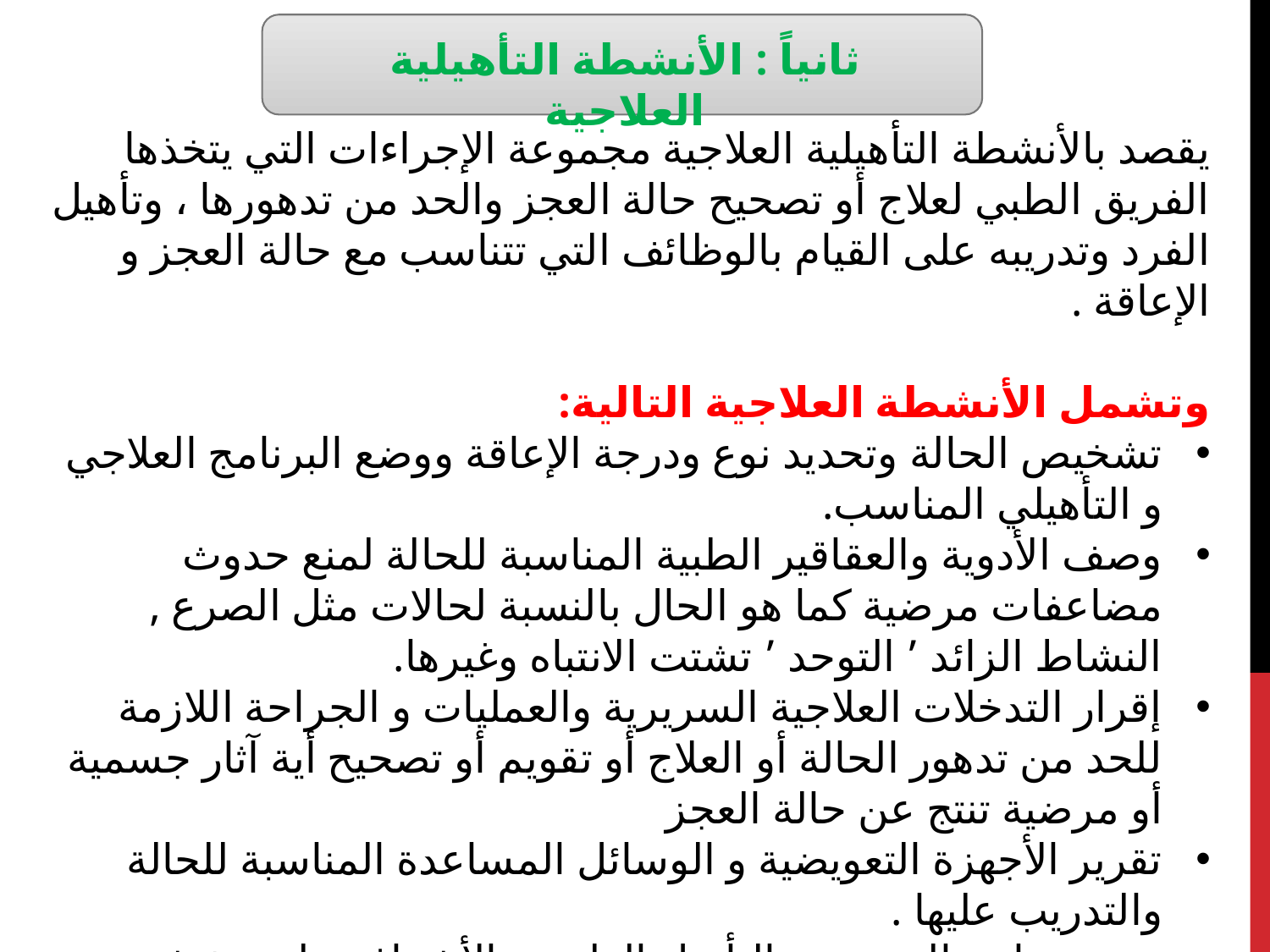

ثانياً : الأنشطة التأهيلية العلاجية
يقصد بالأنشطة التأهيلية العلاجية مجموعة الإجراءات التي يتخذها الفريق الطبي لعلاج أو تصحيح حالة العجز والحد من تدهورها ، وتأهيل الفرد وتدريبه على القيام بالوظائف التي تتناسب مع حالة العجز و الإعاقة .

وتشمل الأنشطة العلاجية التالية:
تشخيص الحالة وتحديد نوع ودرجة الإعاقة ووضع البرنامج العلاجي و التأهيلي المناسب.
وصف الأدوية والعقاقير الطبية المناسبة للحالة لمنع حدوث مضاعفات مرضية كما هو الحال بالنسبة لحالات مثل الصرع , النشاط الزائد ’ التوحد ’ تشتت الانتباه وغيرها.
إقرار التدخلات العلاجية السريرية والعمليات و الجراحة اللازمة للحد من تدهور الحالة أو العلاج أو تقويم أو تصحيح أية آثار جسمية أو مرضية تنتج عن حالة العجز
تقرير الأجهزة التعويضية و الوسائل المساعدة المناسبة للحالة والتدريب عليها .
وضع برنامج التدريب و التأهيل الطبي و الأشراف على تنفيذه من جانب المختصين في خدمات الطبية المساندة .